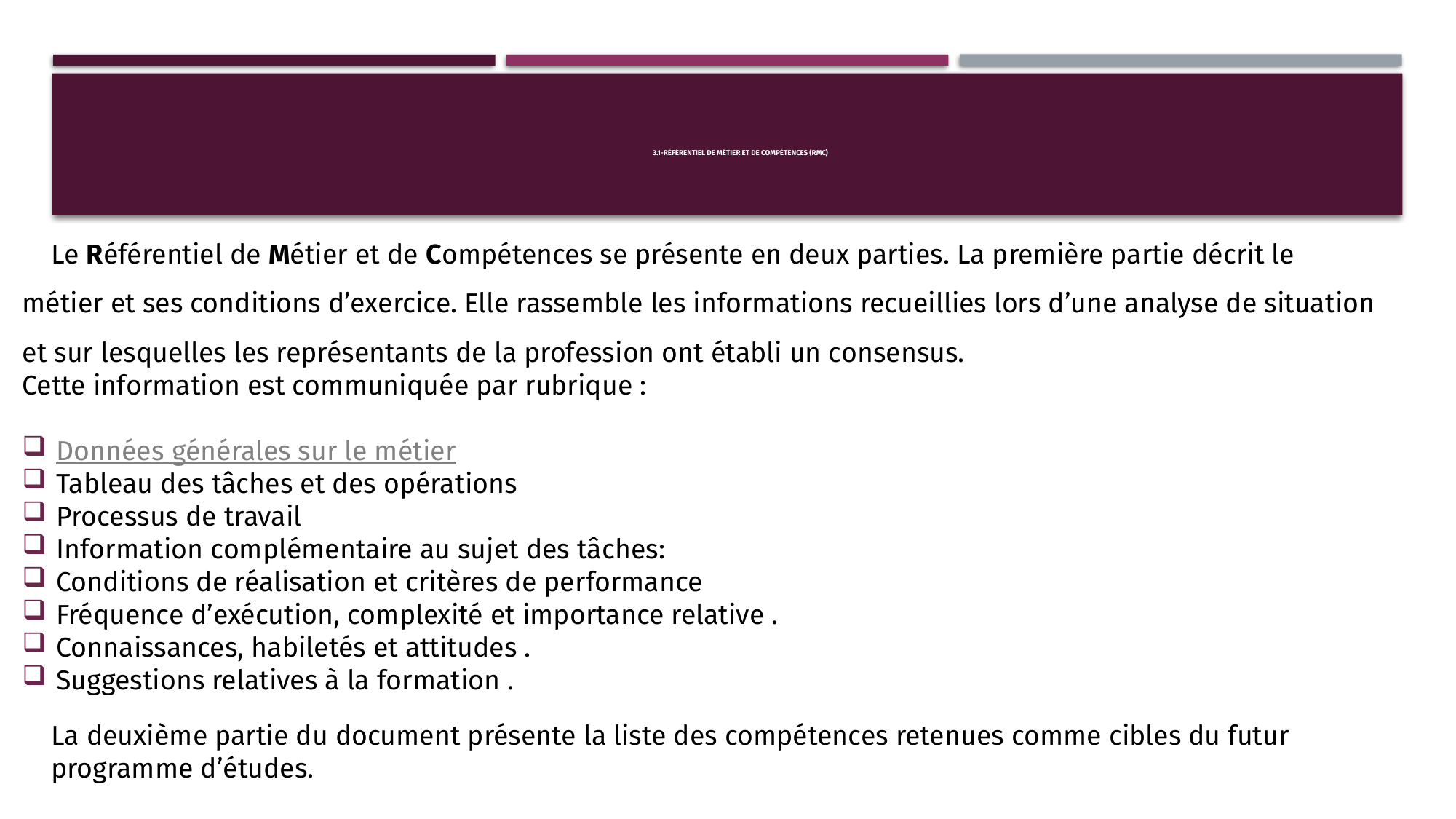

# 3.1-RÉFÉRENTIEL DE MÉTIER ET DE COMPÉTENCES (RMC)
    Le Référentiel de Métier et de Compétences se présente en deux parties. La première partie décrit le métier et ses conditions d’exercice. Elle rassemble les informations recueillies lors d’une analyse de situation et sur lesquelles les représentants de la profession ont établi un consensus.
Cette information est communiquée par rubrique :

Données générales sur le métier
Tableau des tâches et des opérations
Processus de travail
Information complémentaire au sujet des tâches:
Conditions de réalisation et critères de performance
Fréquence d’exécution, complexité et importance relative .
Connaissances, habiletés et attitudes .
Suggestions relatives à la formation .
    La deuxième partie du document présente la liste des compétences retenues comme cibles du futur
    programme d’études.